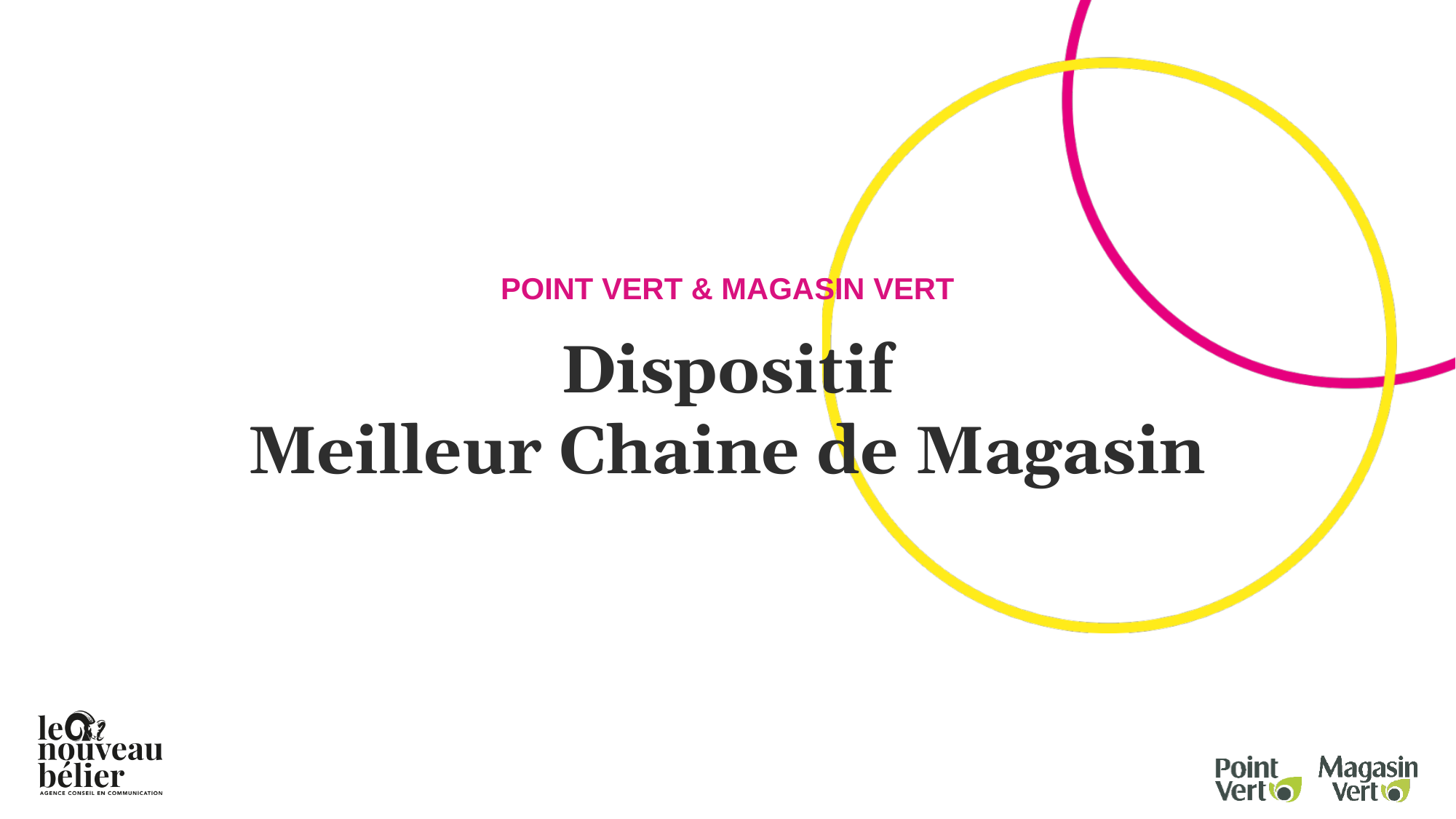

Point vert & Magasin vert
# Dispositif Meilleur Chaine de Magasin